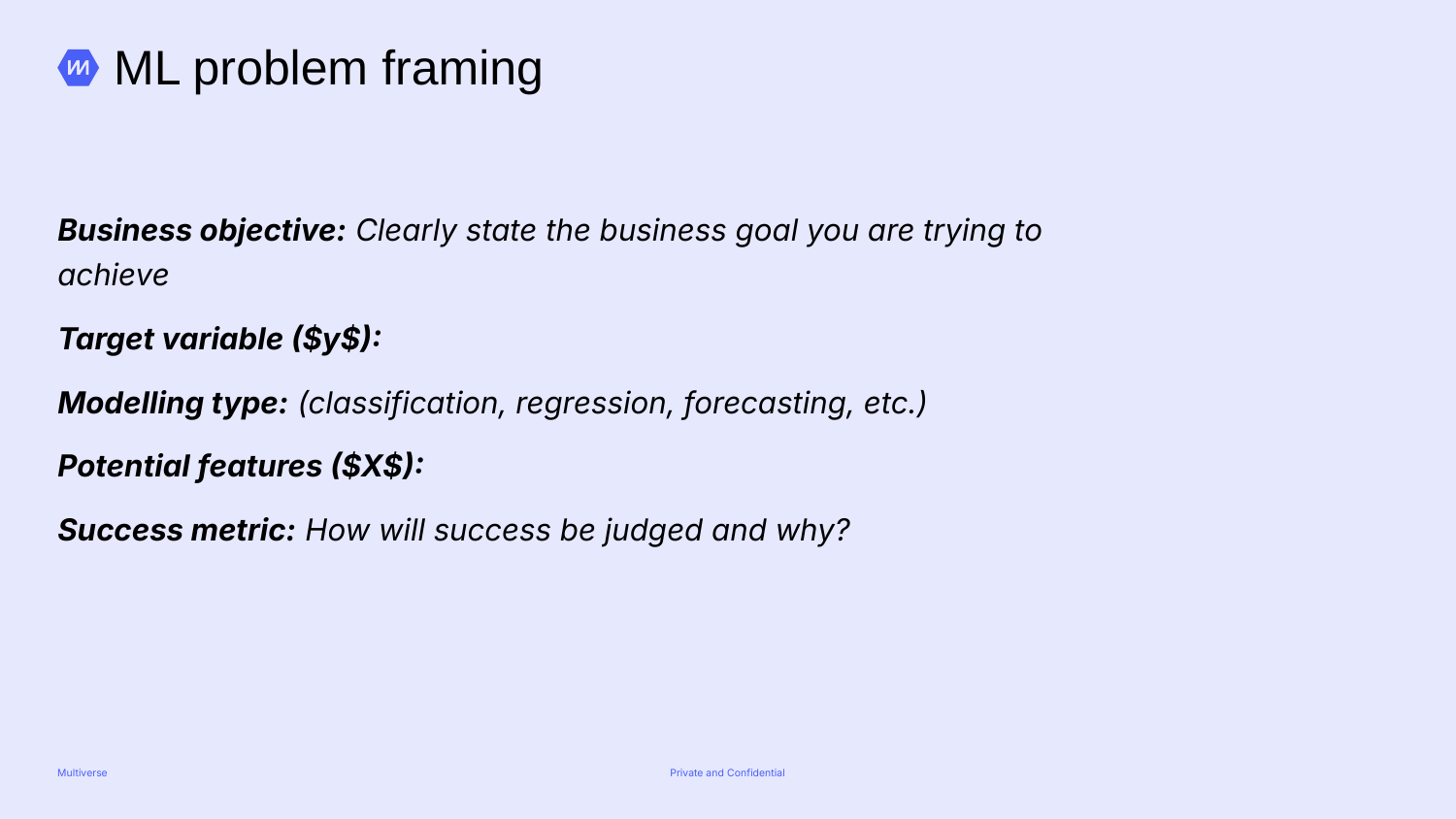

ML problem framing
Business objective: Clearly state the business goal you are trying to achieve
Target variable ($y$):
Modelling type: (classification, regression, forecasting, etc.)
Potential features ($X$):
Success metric: How will success be judged and why?